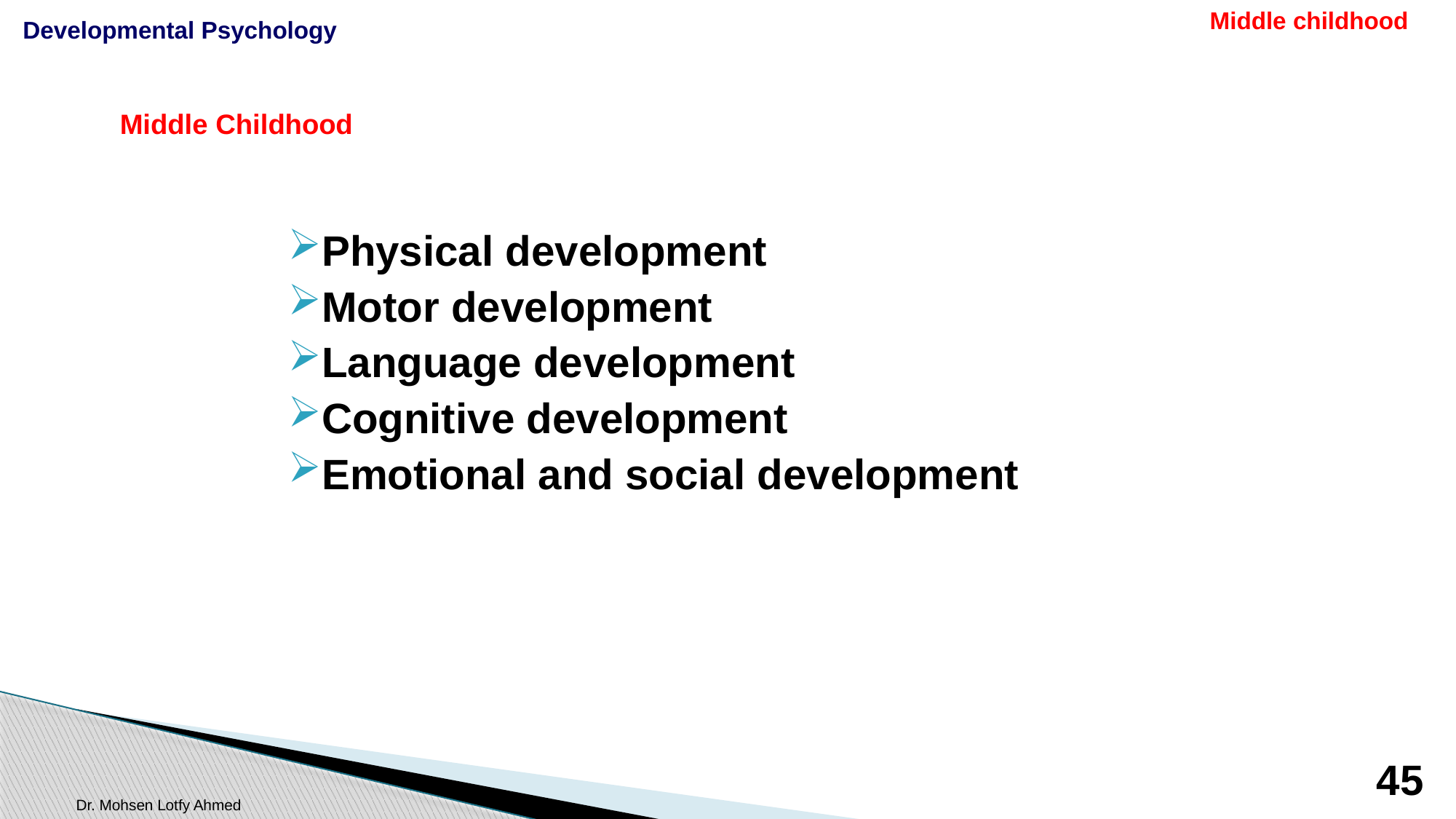

Middle childhood
Developmental Psychology
# Middle Childhood
Physical development
Motor development
Language development
Cognitive development
Emotional and social development
45
Dr. Mohsen Lotfy Ahmed